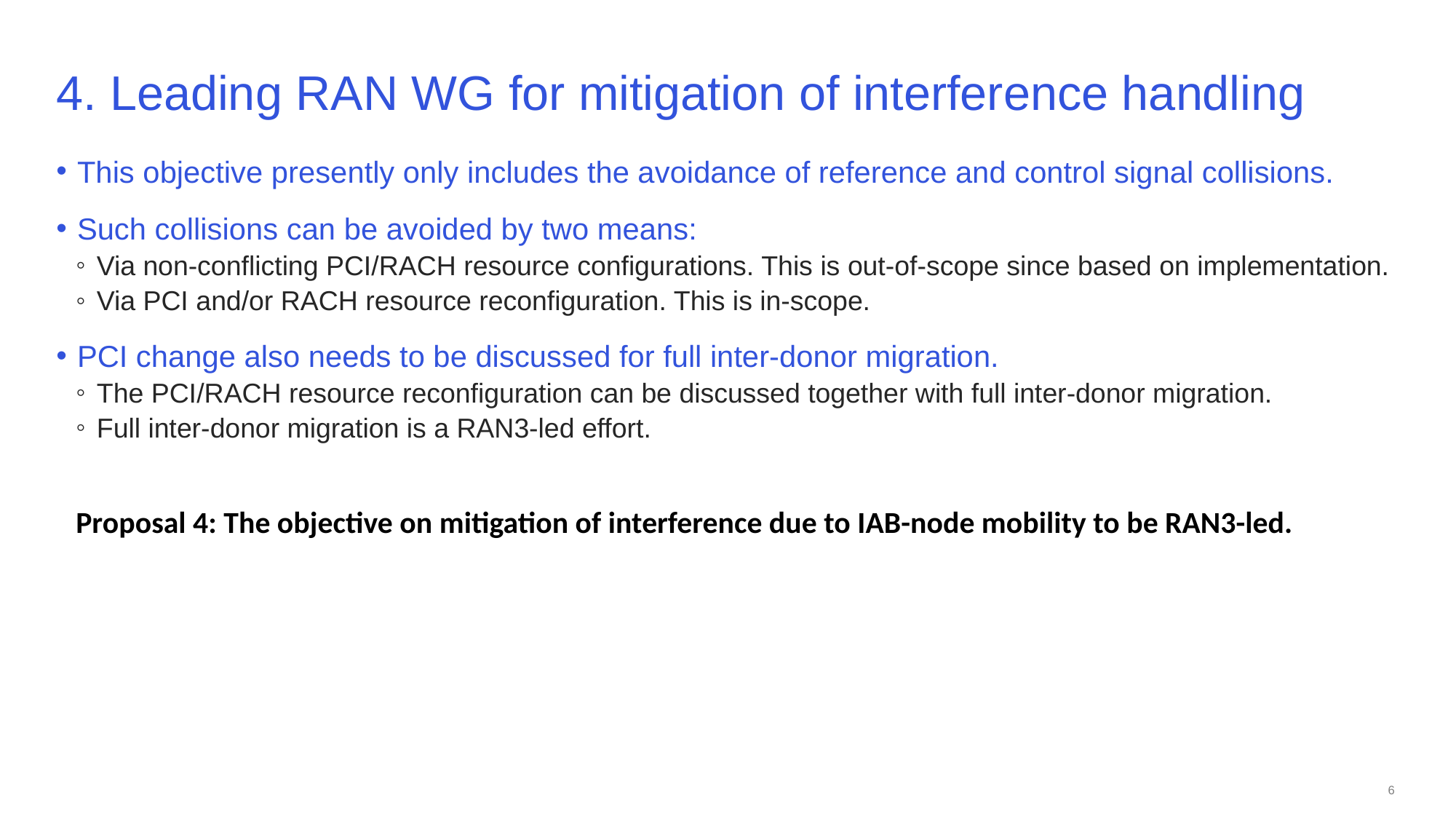

# 4. Leading RAN WG for mitigation of interference handling
This objective presently only includes the avoidance of reference and control signal collisions.
Such collisions can be avoided by two means:
Via non-conflicting PCI/RACH resource configurations. This is out-of-scope since based on implementation.
Via PCI and/or RACH resource reconfiguration. This is in-scope.
PCI change also needs to be discussed for full inter-donor migration.
The PCI/RACH resource reconfiguration can be discussed together with full inter-donor migration.
Full inter-donor migration is a RAN3-led effort.

Proposal 4: The objective on mitigation of interference due to IAB-node mobility to be RAN3-led.